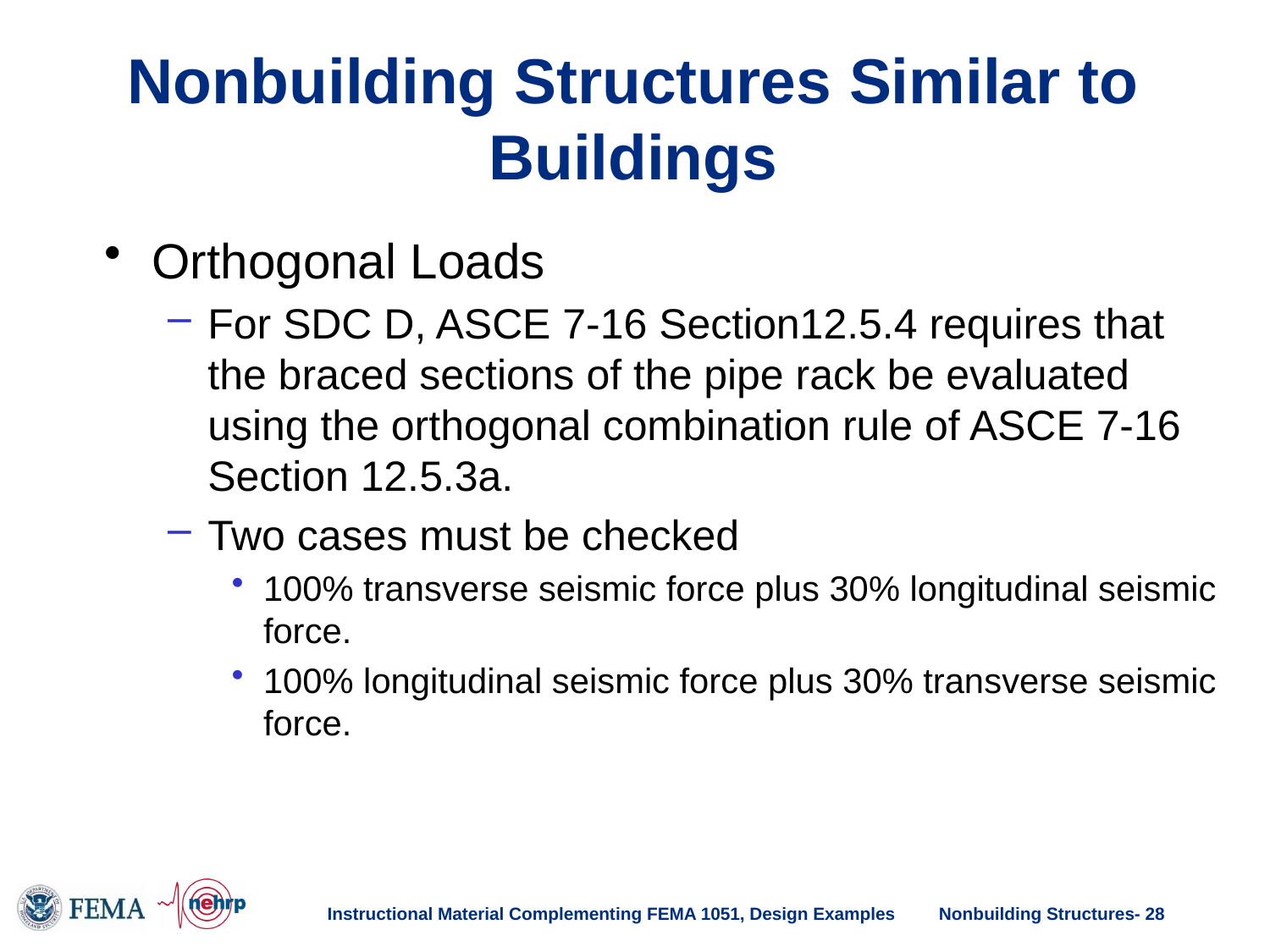

# Nonbuilding Structures Similar to Buildings
Orthogonal Loads
For SDC D, ASCE 7-16 Section12.5.4 requires that the braced sections of the pipe rack be evaluated using the orthogonal combination rule of ASCE 7-16 Section 12.5.3a.
Two cases must be checked
100% transverse seismic force plus 30% longitudinal seismic force.
100% longitudinal seismic force plus 30% transverse seismic force.

Instructional Material Complementing FEMA 1051, Design Examples
Nonbuilding Structures- 28